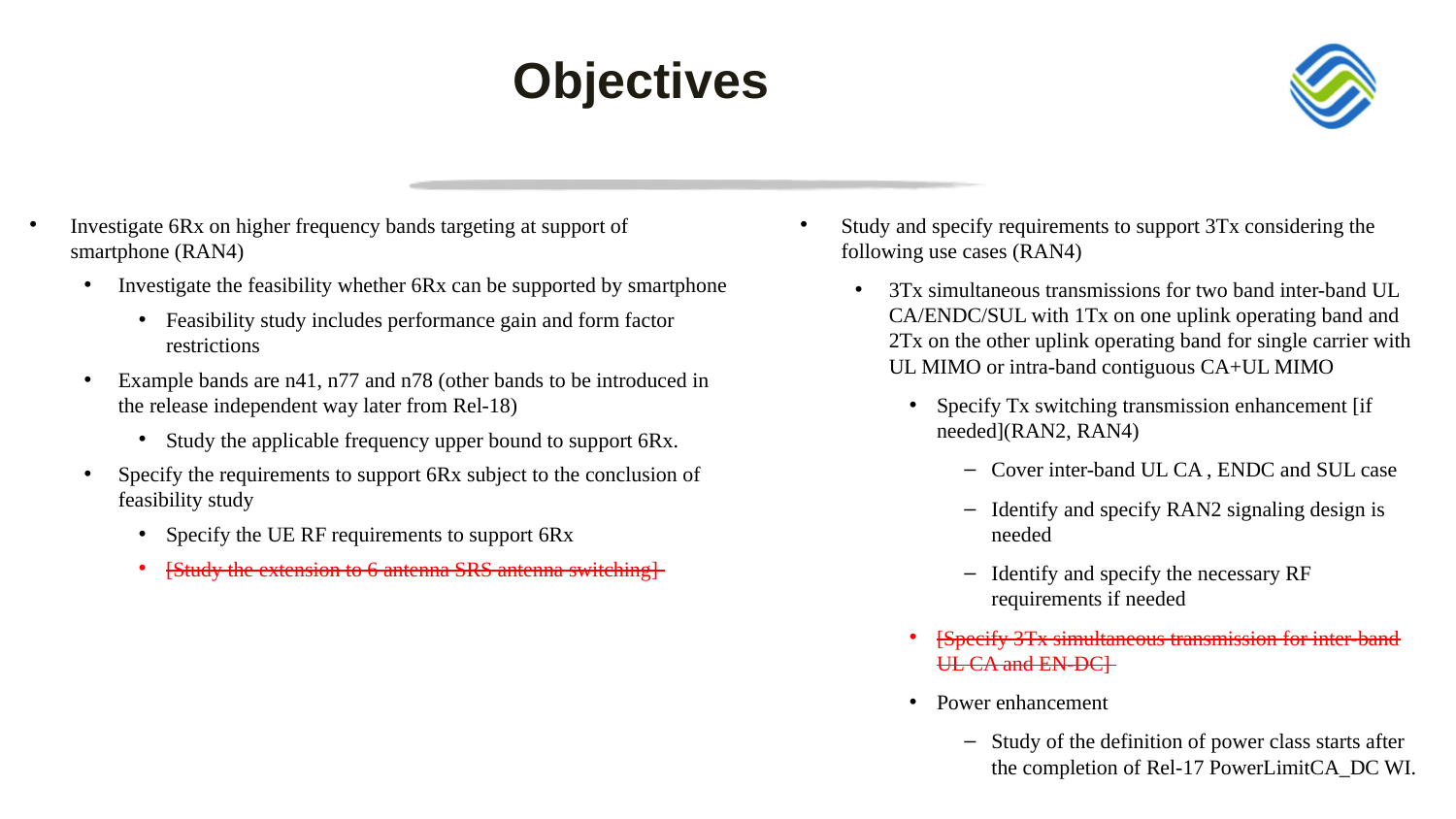

# Objectives
Investigate 6Rx on higher frequency bands targeting at support of smartphone (RAN4)
Investigate the feasibility whether 6Rx can be supported by smartphone
Feasibility study includes performance gain and form factor restrictions
Example bands are n41, n77 and n78 (other bands to be introduced in the release independent way later from Rel-18)
Study the applicable frequency upper bound to support 6Rx.
Specify the requirements to support 6Rx subject to the conclusion of feasibility study
Specify the UE RF requirements to support 6Rx
[Study the extension to 6 antenna SRS antenna switching]
Study and specify requirements to support 3Tx considering the following use cases (RAN4)
3Tx simultaneous transmissions for two band inter-band UL CA/ENDC/SUL with 1Tx on one uplink operating band and 2Tx on the other uplink operating band for single carrier with UL MIMO or intra-band contiguous CA+UL MIMO
Specify Tx switching transmission enhancement [if needed](RAN2, RAN4)
Cover inter-band UL CA , ENDC and SUL case
Identify and specify RAN2 signaling design is needed
Identify and specify the necessary RF requirements if needed
[Specify 3Tx simultaneous transmission for inter-band UL CA and EN-DC]
Power enhancement
Study of the definition of power class starts after the completion of Rel-17 PowerLimitCA_DC WI.